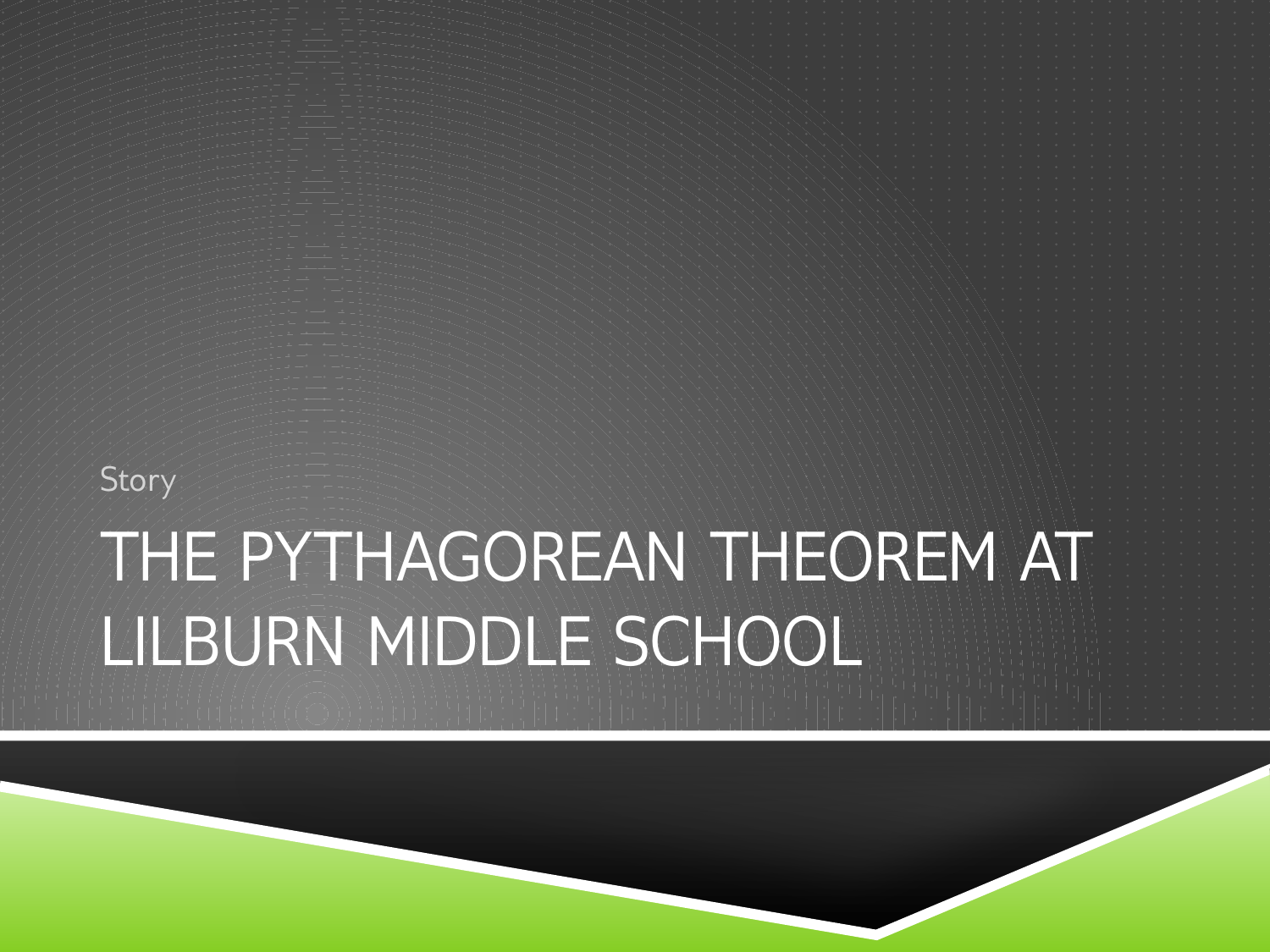

Story
# The pythagorean Theorem at Lilburn Middle School